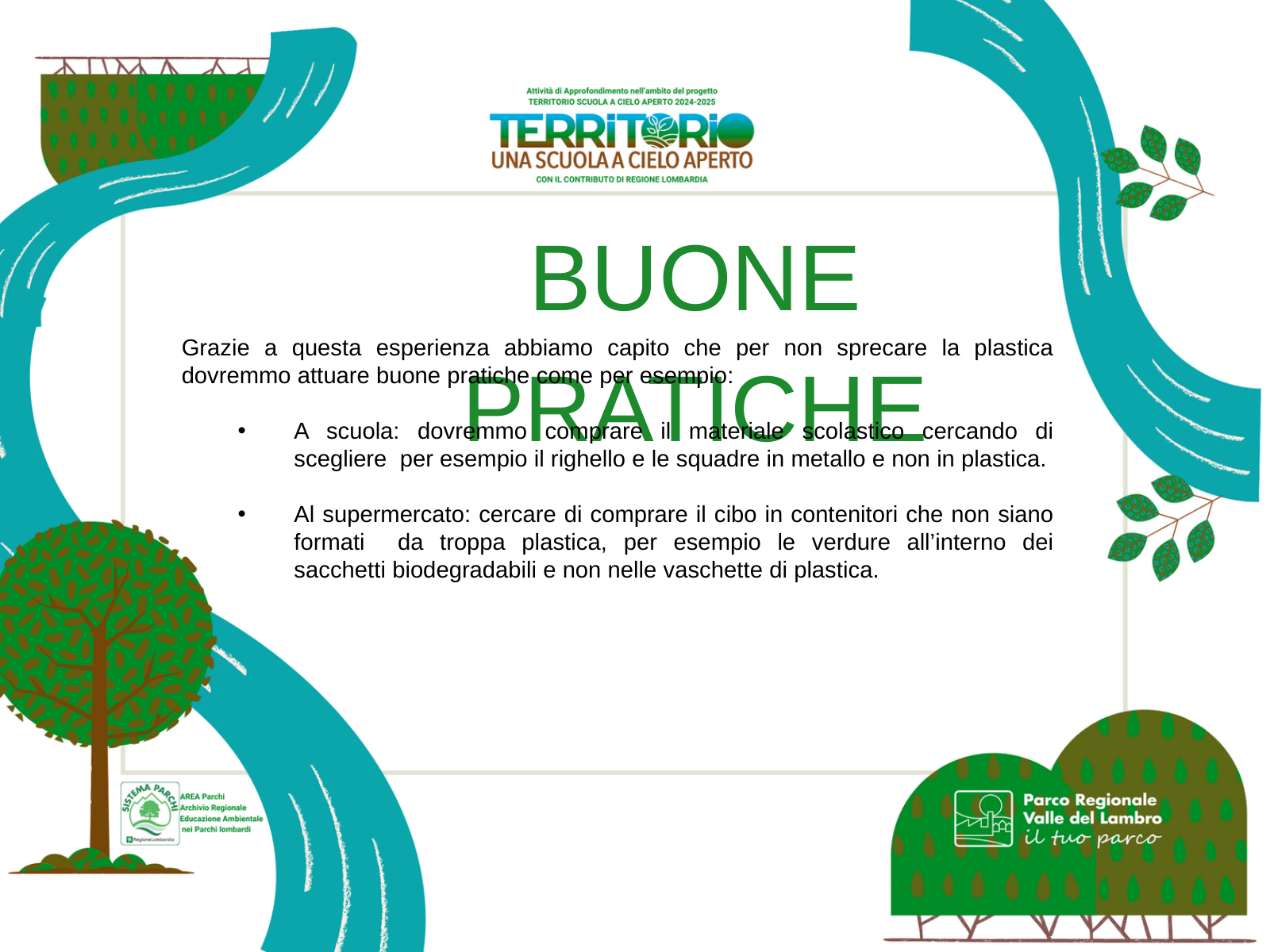

BUONE PRATICHE
Grazie a questa esperienza abbiamo capito che per non sprecare la plastica dovremmo attuare buone pratiche come per esempio:

A scuola: dovremmo comprare il materiale scolastico cercando di scegliere  per esempio il righello e le squadre in metallo e non in plastica.

Al supermercato: cercare di comprare il cibo in contenitori che non siano formati  da troppa plastica, per esempio le verdure all’interno dei sacchetti biodegradabili e non nelle vaschette di plastica.